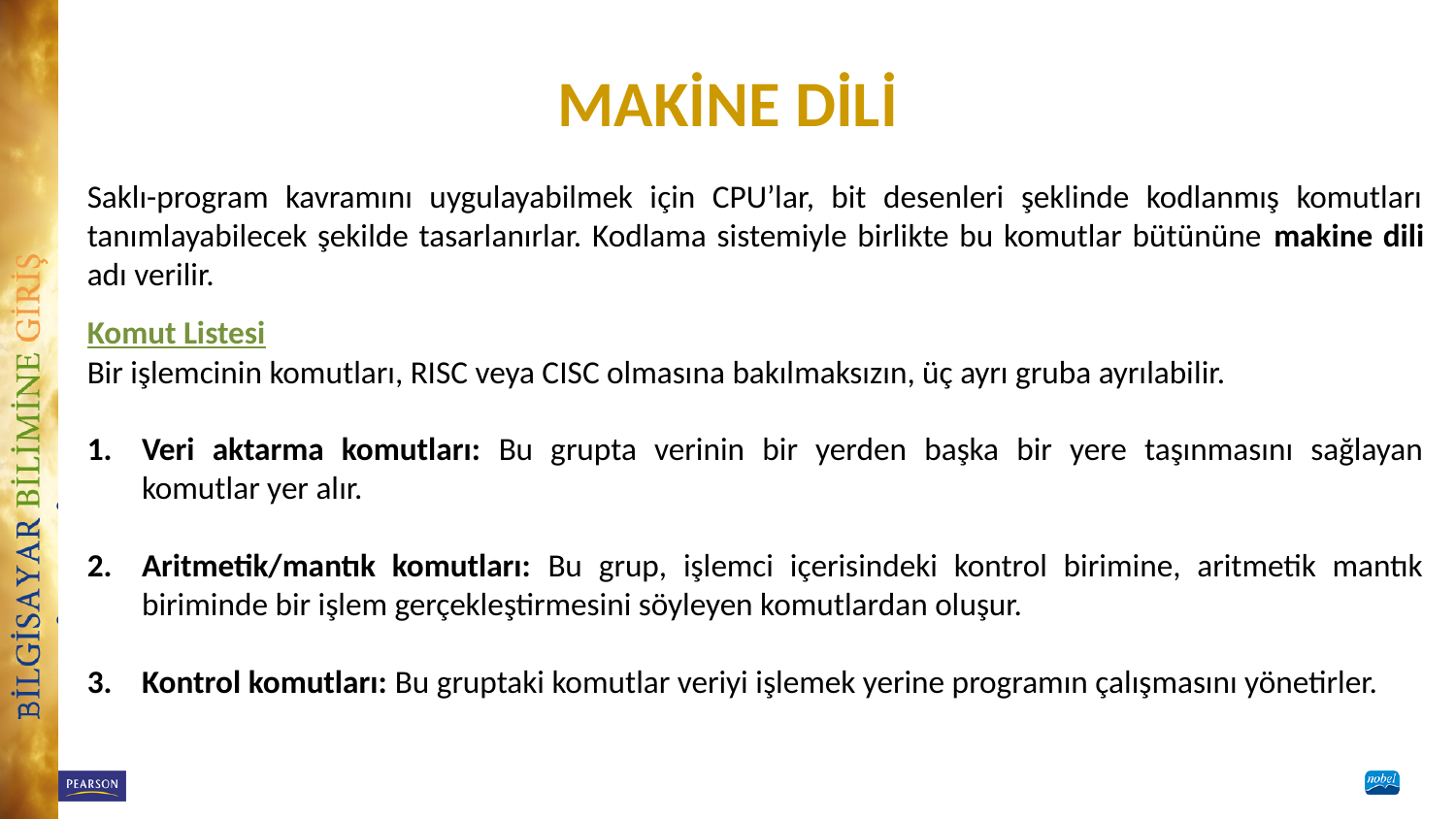

# MAKİNE DİLİ
Saklı-program kavramını uygulayabilmek için CPU’lar, bit desenleri şeklinde kodlanmış komutları tanımlayabilecek şekilde tasarlanırlar. Kodlama sistemiyle birlikte bu komutlar bütününe makine dili adı verilir.
Komut Listesi
Bir işlemcinin komutları, RISC veya CISC olmasına bakılmaksızın, üç ayrı gruba ayrılabilir.

Veri aktarma komutları: Bu grupta verinin bir yerden başka bir yere taşınmasını sağlayan komutlar yer alır.

Aritmetik/mantık komutları: Bu grup, işlemci içerisindeki kontrol birimine, aritmetik mantık biriminde bir işlem gerçekleştirmesini söyleyen komutlardan oluşur.

Kontrol komutları: Bu gruptaki komutlar veriyi işlemek yerine programın çalışmasını yönetirler.